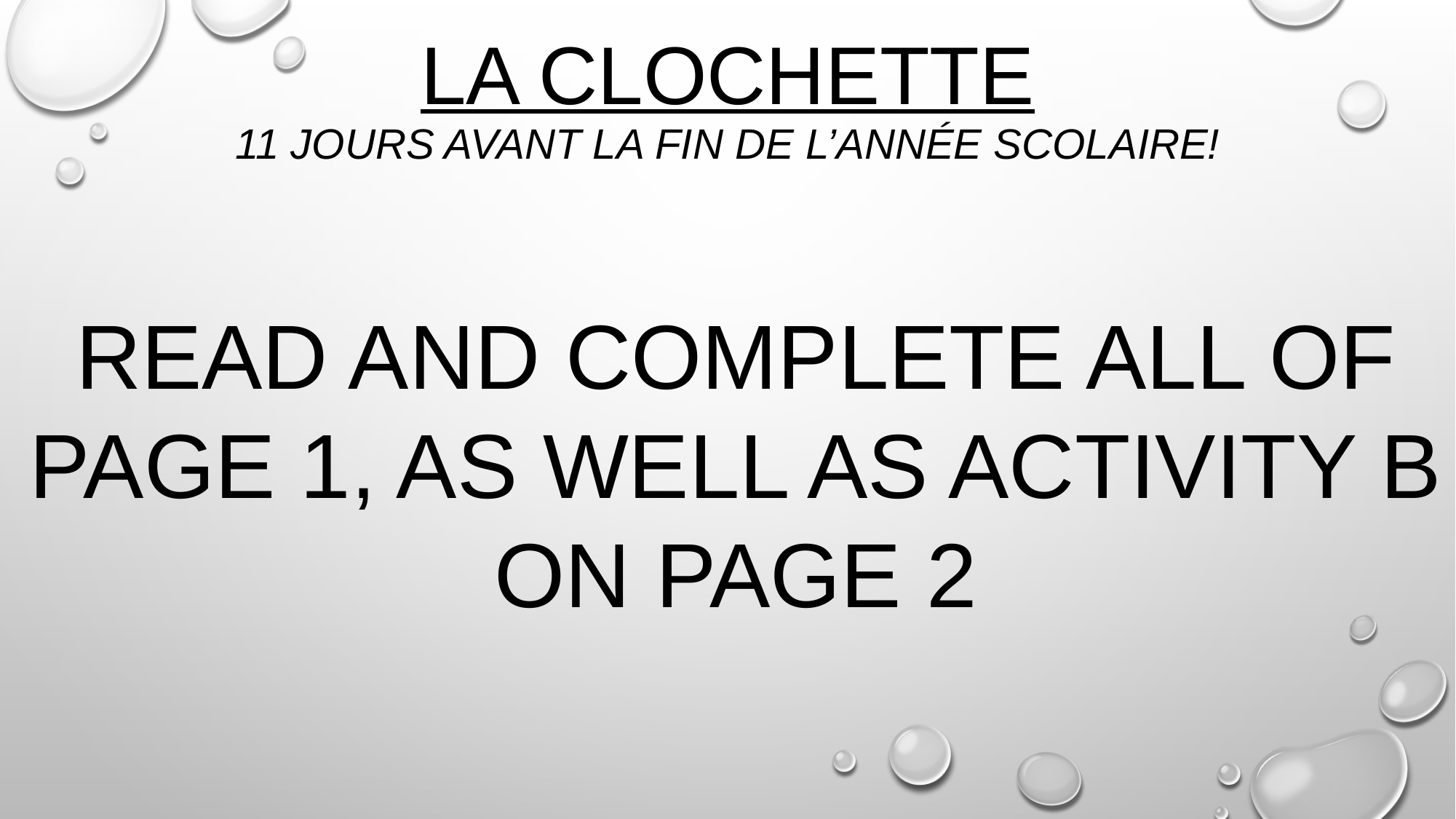

# LA CLOCHETTE 11 JOURS AVANT LA FIN DE L’ANNéE SCOLAIRE!
READ AND COMPLETE all of PAGE 1, as well as activity b on page 2